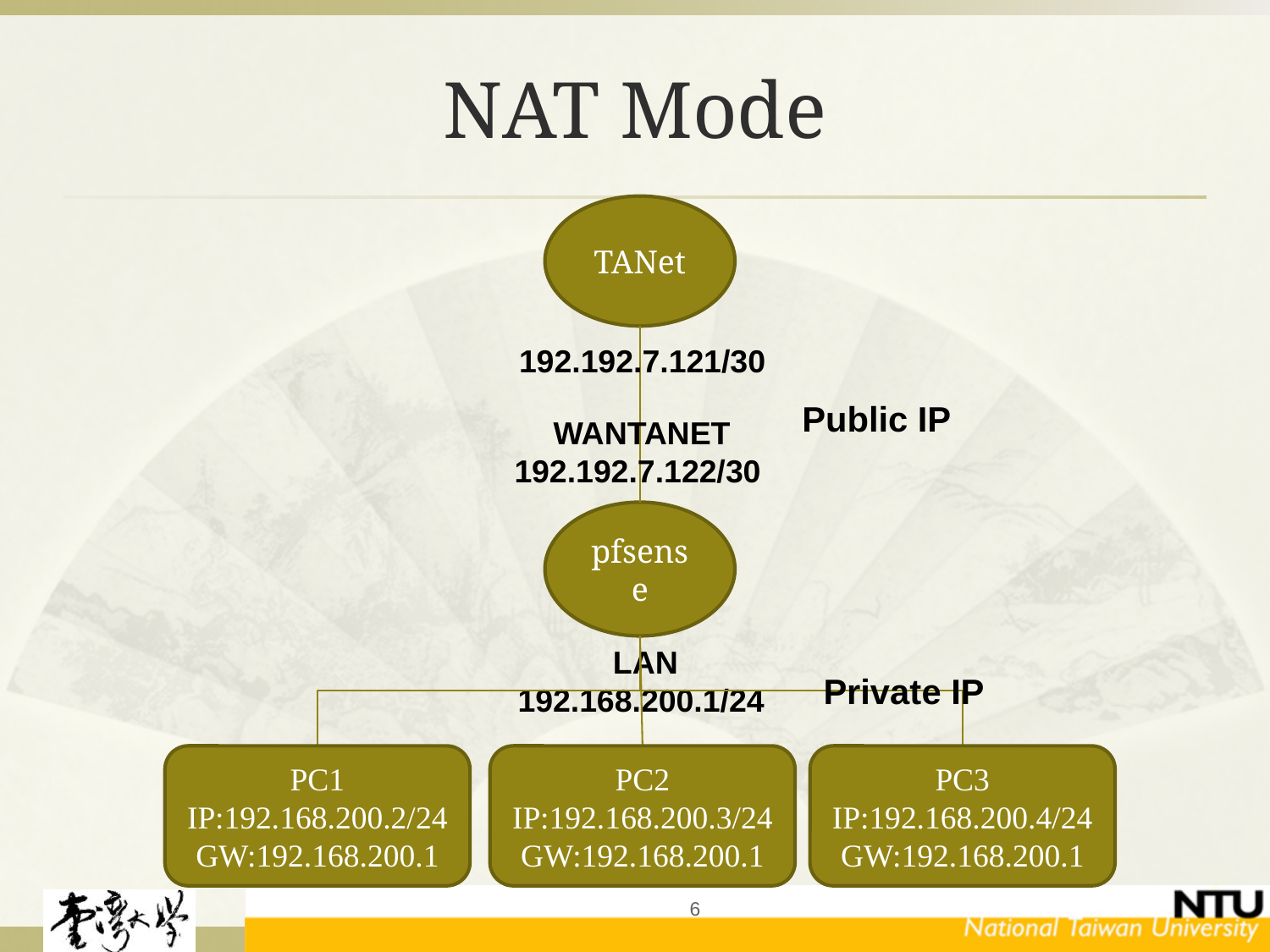

# NAT Mode
TANet
192.192.7.121/30
Public IP
WANTANET
192.192.7.122/30
pfsense
LAN
192.168.200.1/24
Private IP
PC1
IP:192.168.200.2/24
GW:192.168.200.1
PC2
IP:192.168.200.3/24
GW:192.168.200.1
PC3
IP:192.168.200.4/24
GW:192.168.200.1
6